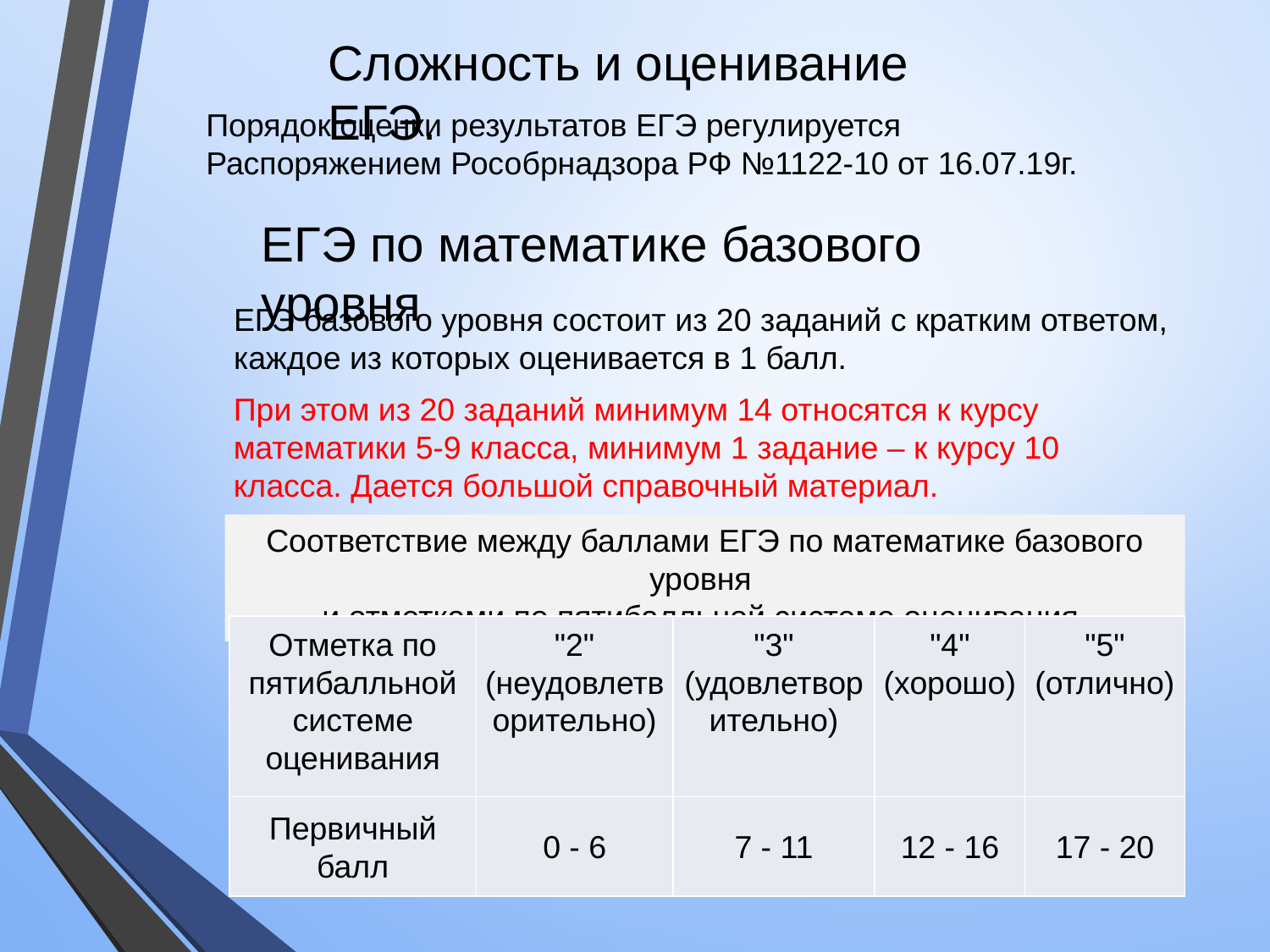

Сложность и оценивание ЕГЭ.
Порядок оценки результатов ЕГЭ регулируется
Распоряжением Рособрнадзора РФ №1122-10 от 16.07.19г.
ЕГЭ по математике базового уровня
ЕГЭ базового уровня состоит из 20 заданий с кратким ответом, каждое из которых оценивается в 1 балл.
При этом из 20 заданий минимум 14 относятся к курсу математики 5-9 класса, минимум 1 задание – к курсу 10 класса. Дается большой справочный материал.
Соответствие между баллами ЕГЭ по математике базового уровня
и отметками по пятибалльной системе оценивания.
| Отметка по пятибалльной системе оценивания | "2" (неудовлетворительно) | "3" (удовлетворительно) | "4" (хорошо) | "5" (отлично) |
| --- | --- | --- | --- | --- |
| Первичный балл | 0 - 6 | 7 - 11 | 12 - 16 | 17 - 20 |